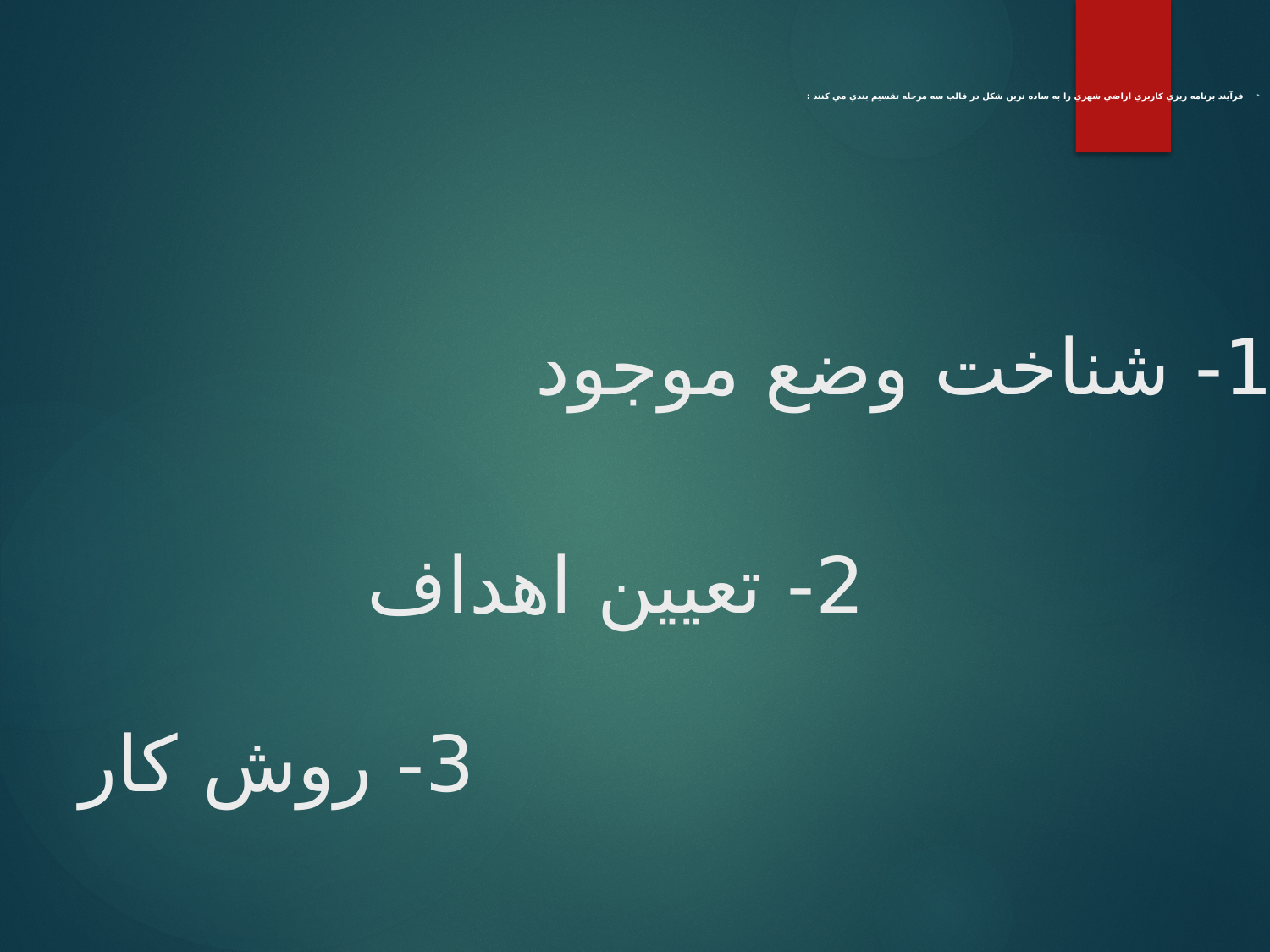

فرآيند برنامه ريزي كاربري اراضي شهري را به ساده ترين شكل در قالب سه مرحله تقسيم بندي مي كنند :

1- شناخت وضع موجود
 2- تعيين اهداف
 3- روش كار